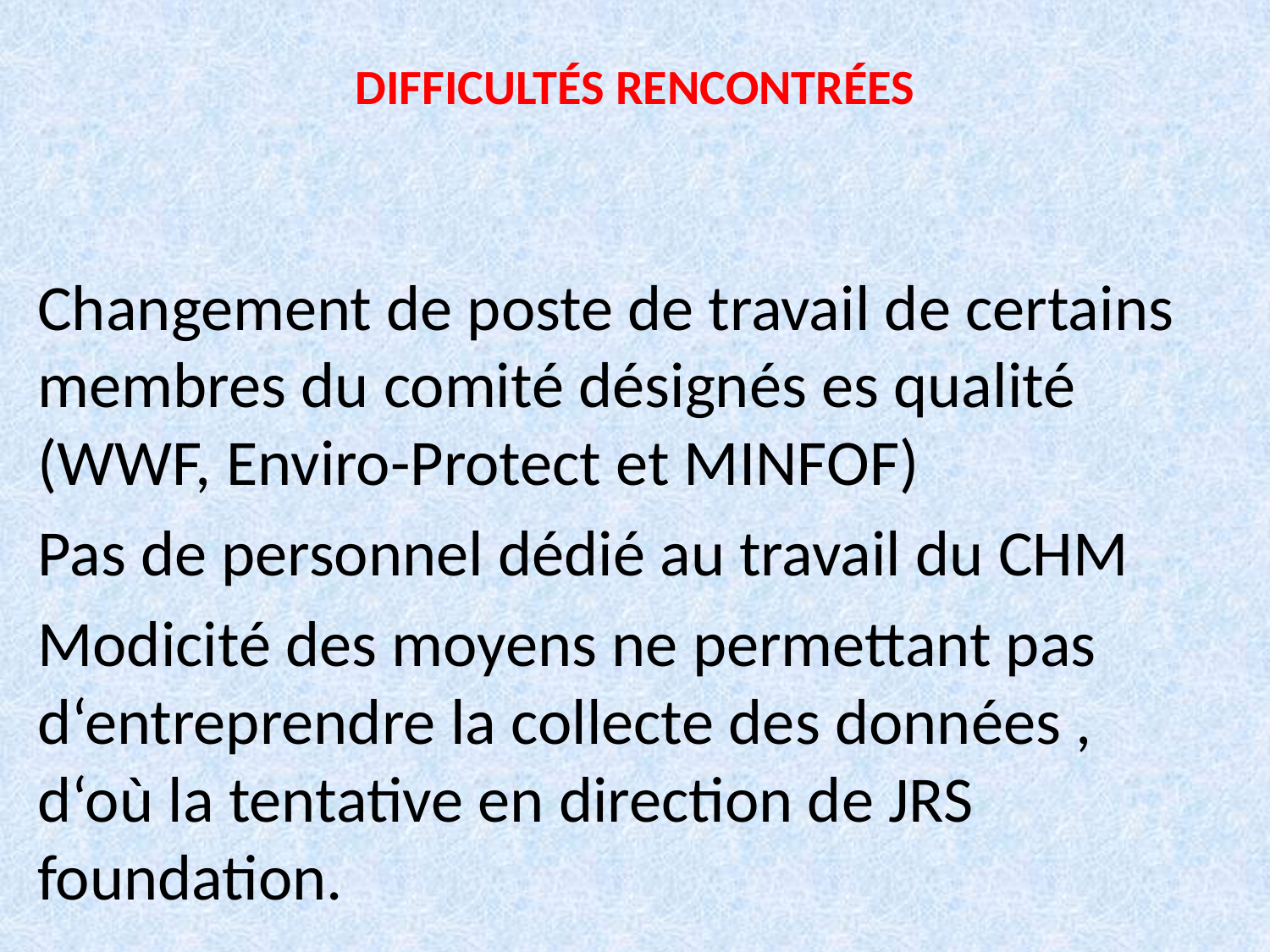

# DIFFICULTÉS RENCONTRÉES

Changement de poste de travail de certains membres du comité désignés es qualité (WWF, Enviro-Protect et MINFOF)
Pas de personnel dédié au travail du CHM
Modicité des moyens ne permettant pas d‘entreprendre la collecte des données , d‘où la tentative en direction de JRS foundation.